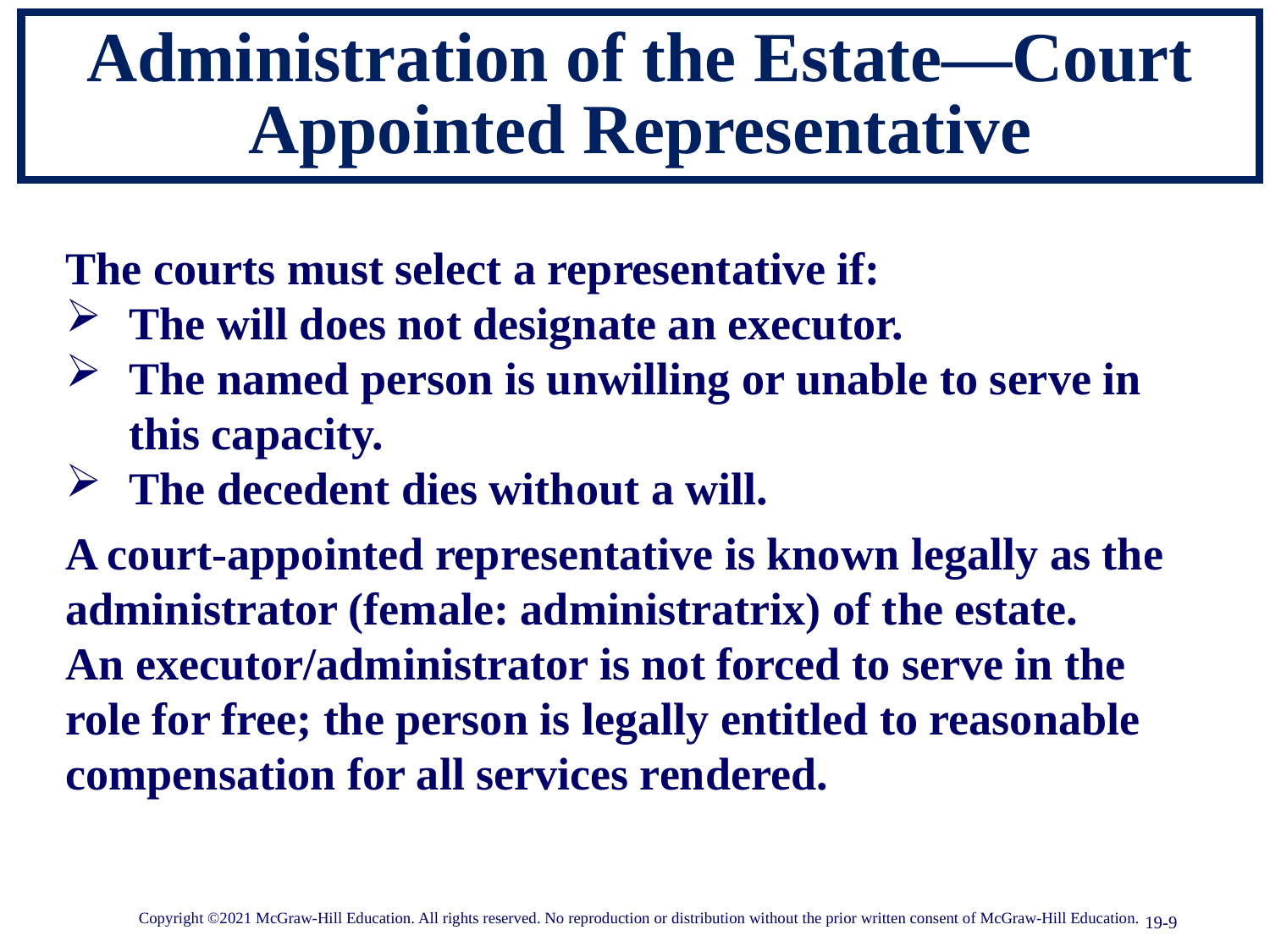

# Administration of the Estate—Court Appointed Representative
The courts must select a representative if:
The will does not designate an executor.
The named person is unwilling or unable to serve in this capacity.
The decedent dies without a will.
A court-appointed representative is known legally as the administrator (female: administratrix) of the estate.
An executor/administrator is not forced to serve in the role for free; the person is legally entitled to reasonable compensation for all services rendered.

Copyright ©2021 McGraw-Hill Education. All rights reserved. No reproduction or distribution without the prior written consent of McGraw-Hill Education.
19-9